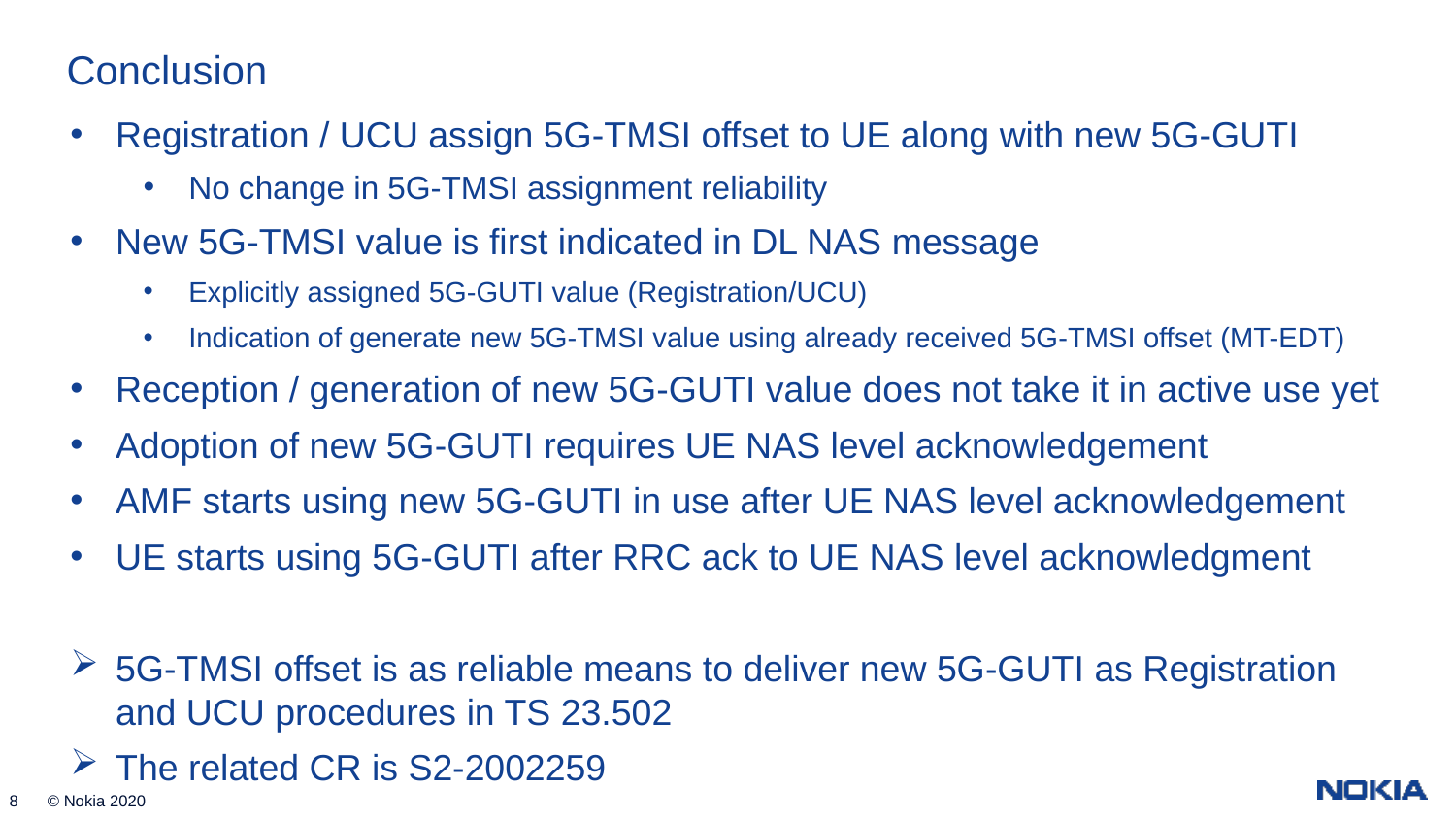

# Conclusion
Registration / UCU assign 5G-TMSI offset to UE along with new 5G-GUTI
No change in 5G-TMSI assignment reliability
New 5G-TMSI value is first indicated in DL NAS message
Explicitly assigned 5G-GUTI value (Registration/UCU)
Indication of generate new 5G-TMSI value using already received 5G-TMSI offset (MT-EDT)
Reception / generation of new 5G-GUTI value does not take it in active use yet
Adoption of new 5G-GUTI requires UE NAS level acknowledgement
AMF starts using new 5G-GUTI in use after UE NAS level acknowledgement
UE starts using 5G-GUTI after RRC ack to UE NAS level acknowledgment

5G-TMSI offset is as reliable means to deliver new 5G-GUTI as Registration and UCU procedures in TS 23.502
The related CR is S2-2002259